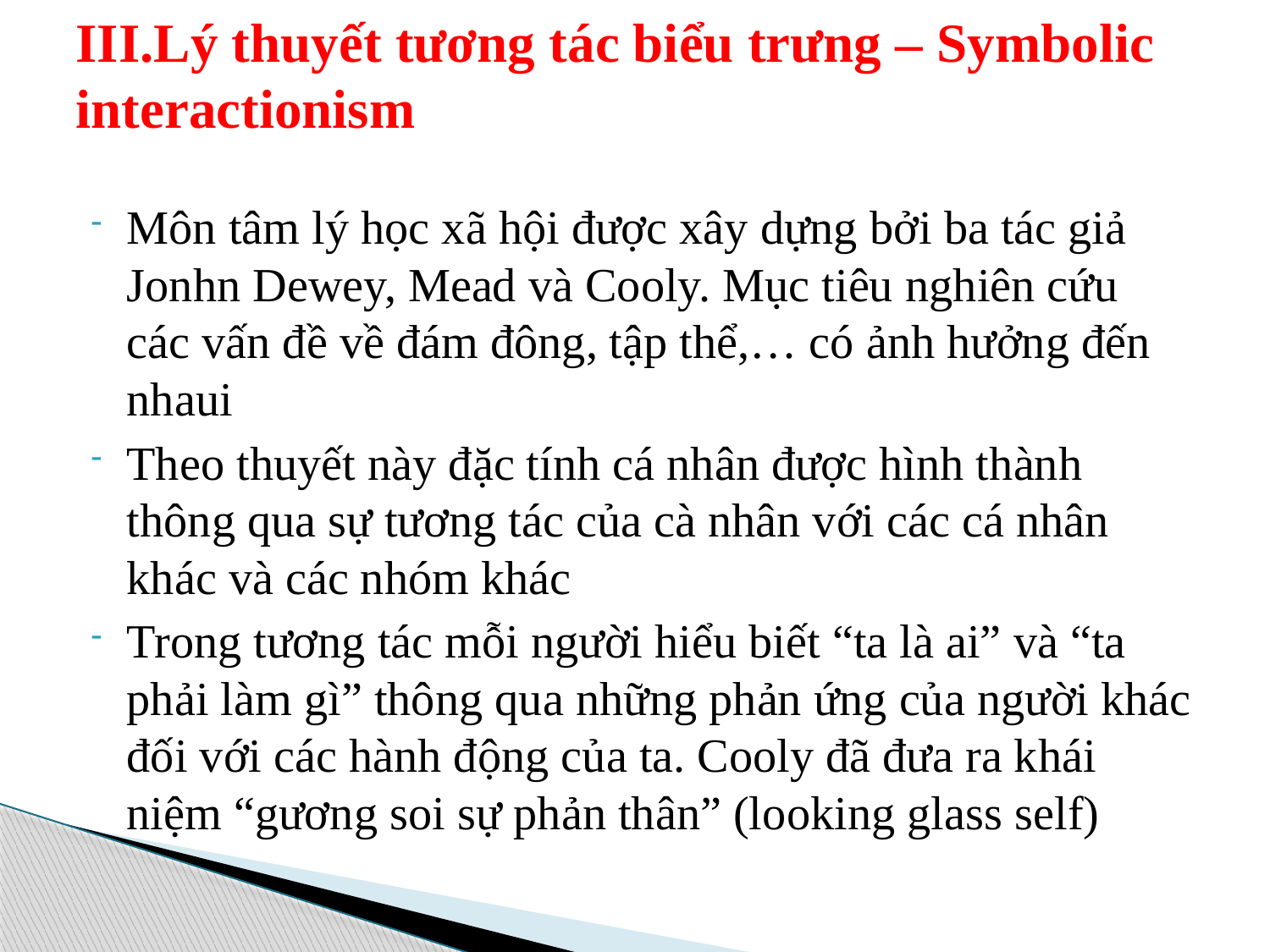

# III.Lý thuyết tương tác biểu trưng – Symbolic interactionism
Môn tâm lý học xã hội được xây dựng bởi ba tác giả Jonhn Dewey, Mead và Cooly. Mục tiêu nghiên cứu các vấn đề về đám đông, tập thể,… có ảnh hưởng đến nhaui
Theo thuyết này đặc tính cá nhân được hình thành thông qua sự tương tác của cà nhân với các cá nhân khác và các nhóm khác
Trong tương tác mỗi người hiểu biết “ta là ai” và “ta phải làm gì” thông qua những phản ứng của người khác đối với các hành động của ta. Cooly đã đưa ra khái niệm “gương soi sự phản thân” (looking glass self)